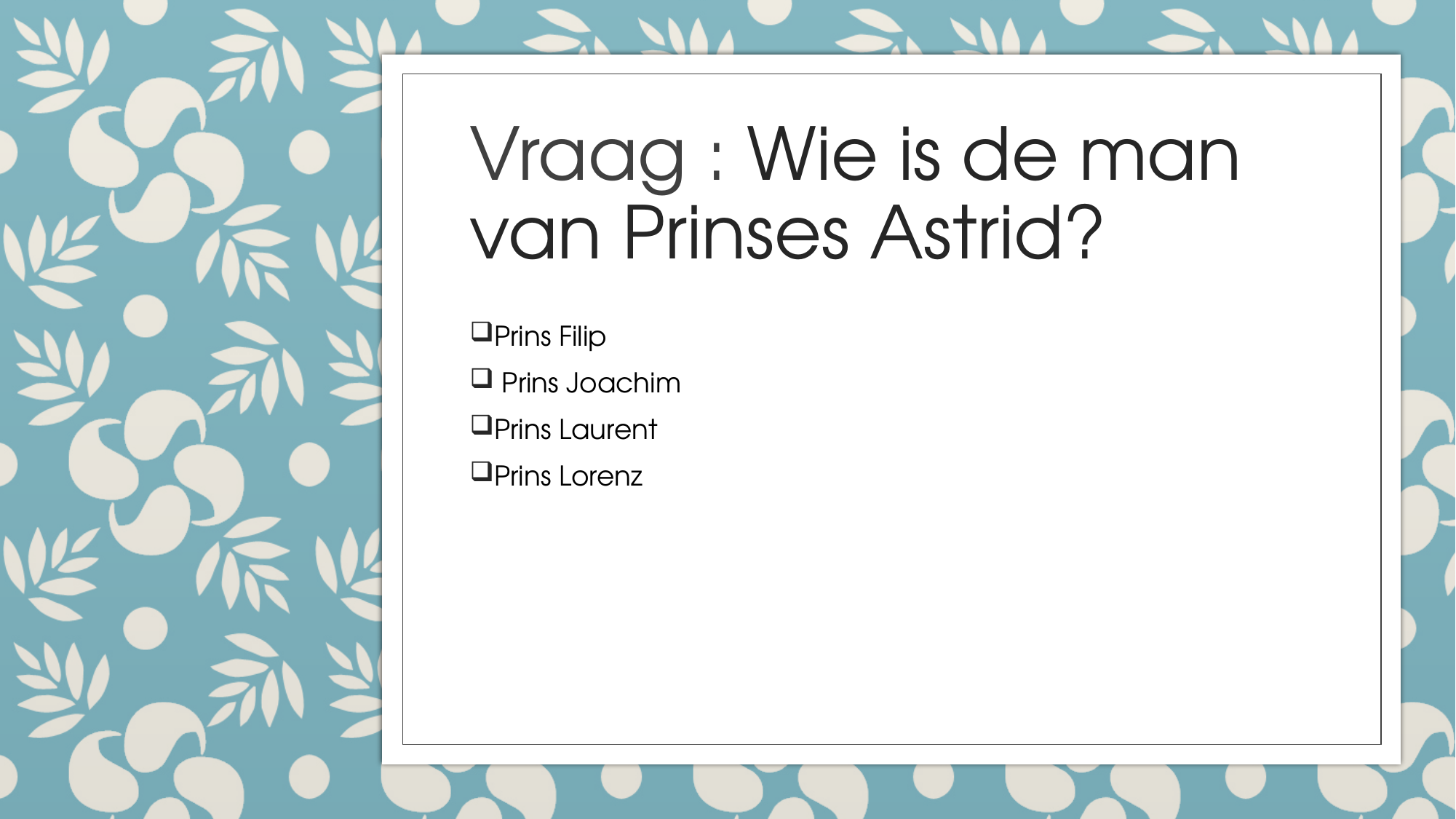

# Vraag : Wie is de man van Prinses Astrid?
Prins Filip
 Prins Joachim
Prins Laurent
Prins Lorenz